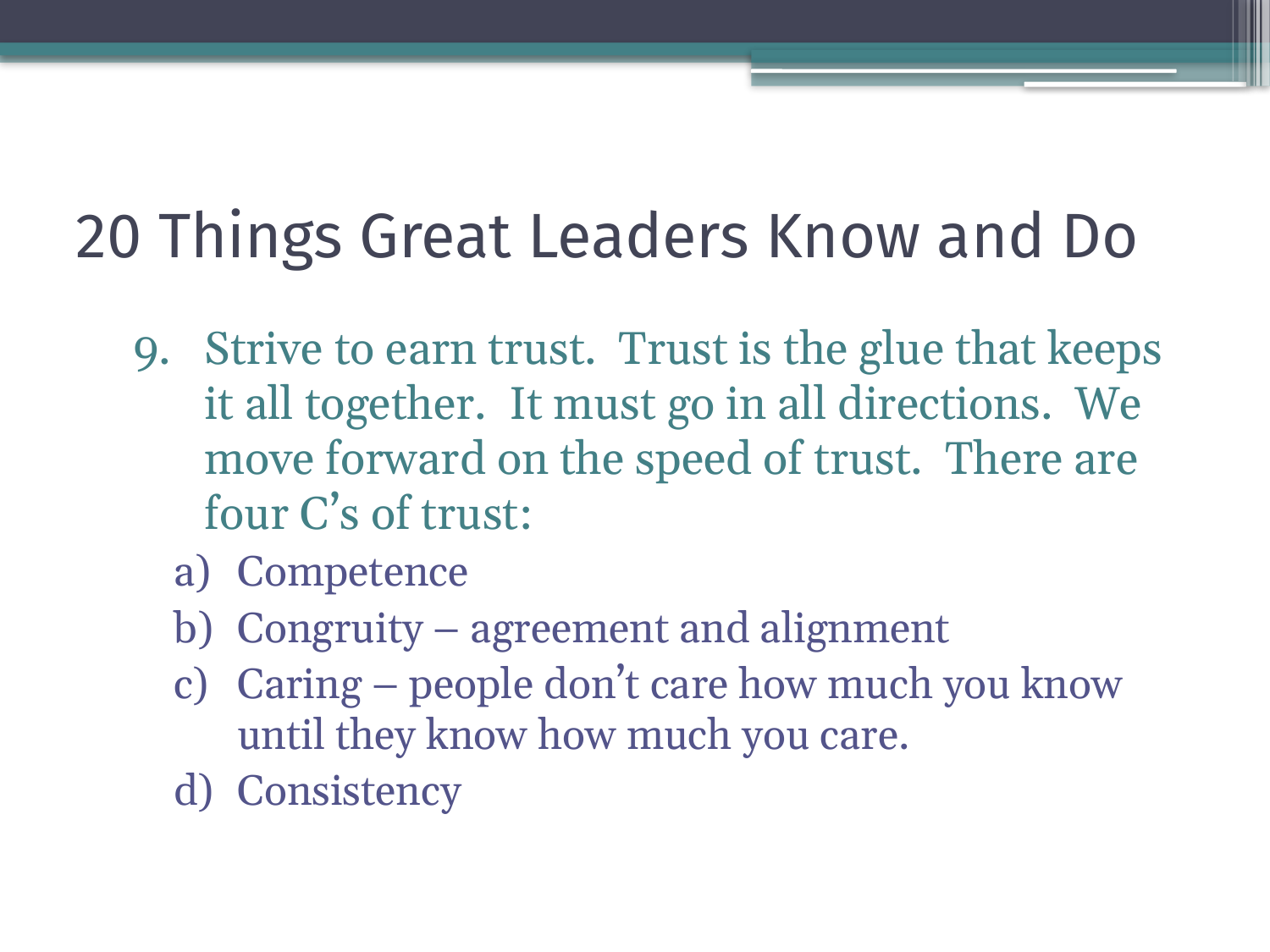

# 20 Things Great Leaders Know and Do
Strive to earn trust.  Trust is the glue that keeps it all together.  It must go in all directions.  We move forward on the speed of trust.  There are four C’s of trust:
Competence
Congruity – agreement and alignment
Caring – people don’t care how much you know until they know how much you care.
Consistency